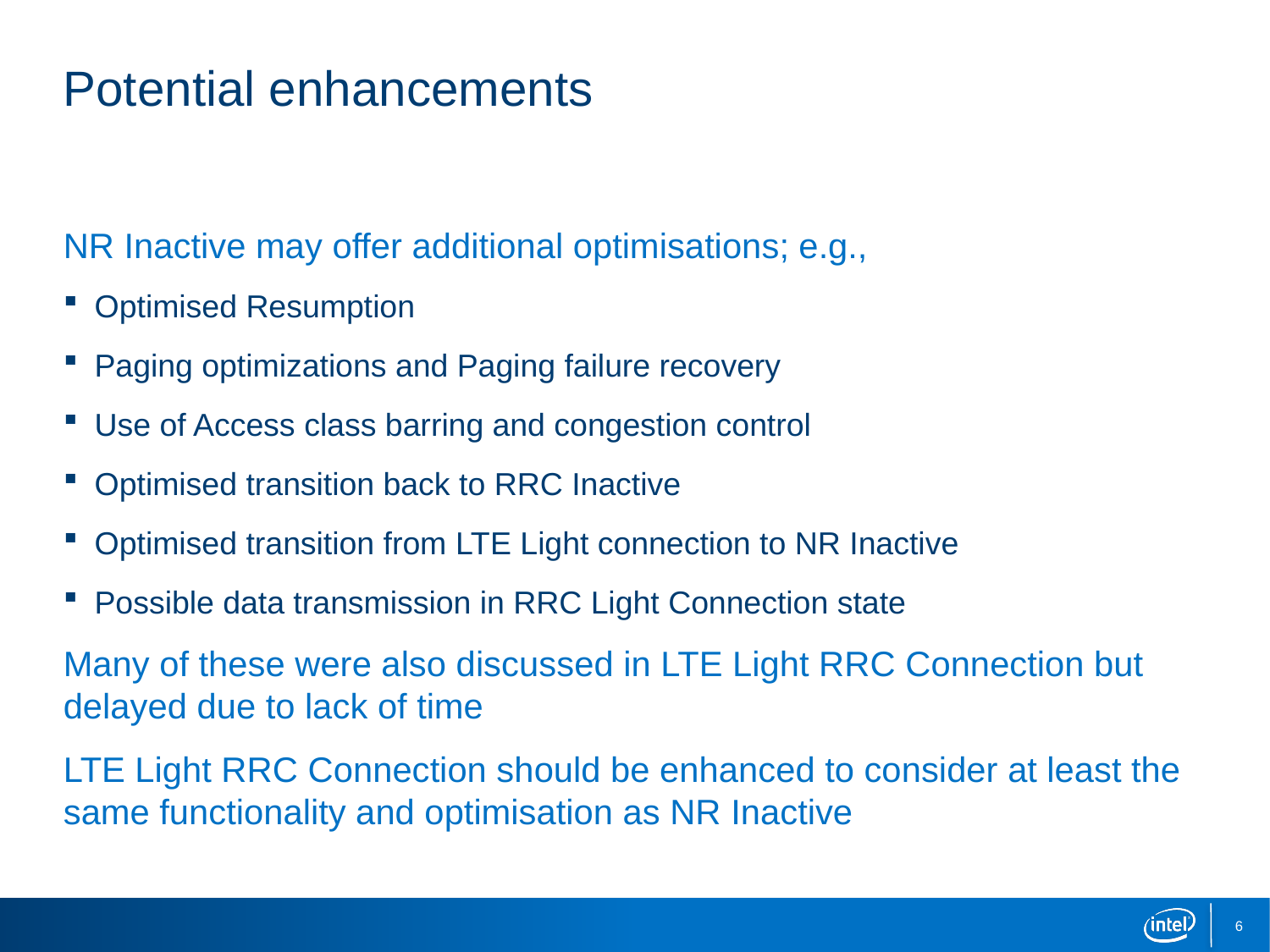

# Potential enhancements
NR Inactive may offer additional optimisations; e.g.,
Optimised Resumption
Paging optimizations and Paging failure recovery
Use of Access class barring and congestion control
Optimised transition back to RRC Inactive
Optimised transition from LTE Light connection to NR Inactive
Possible data transmission in RRC Light Connection state
Many of these were also discussed in LTE Light RRC Connection but delayed due to lack of time
LTE Light RRC Connection should be enhanced to consider at least the same functionality and optimisation as NR Inactive

6